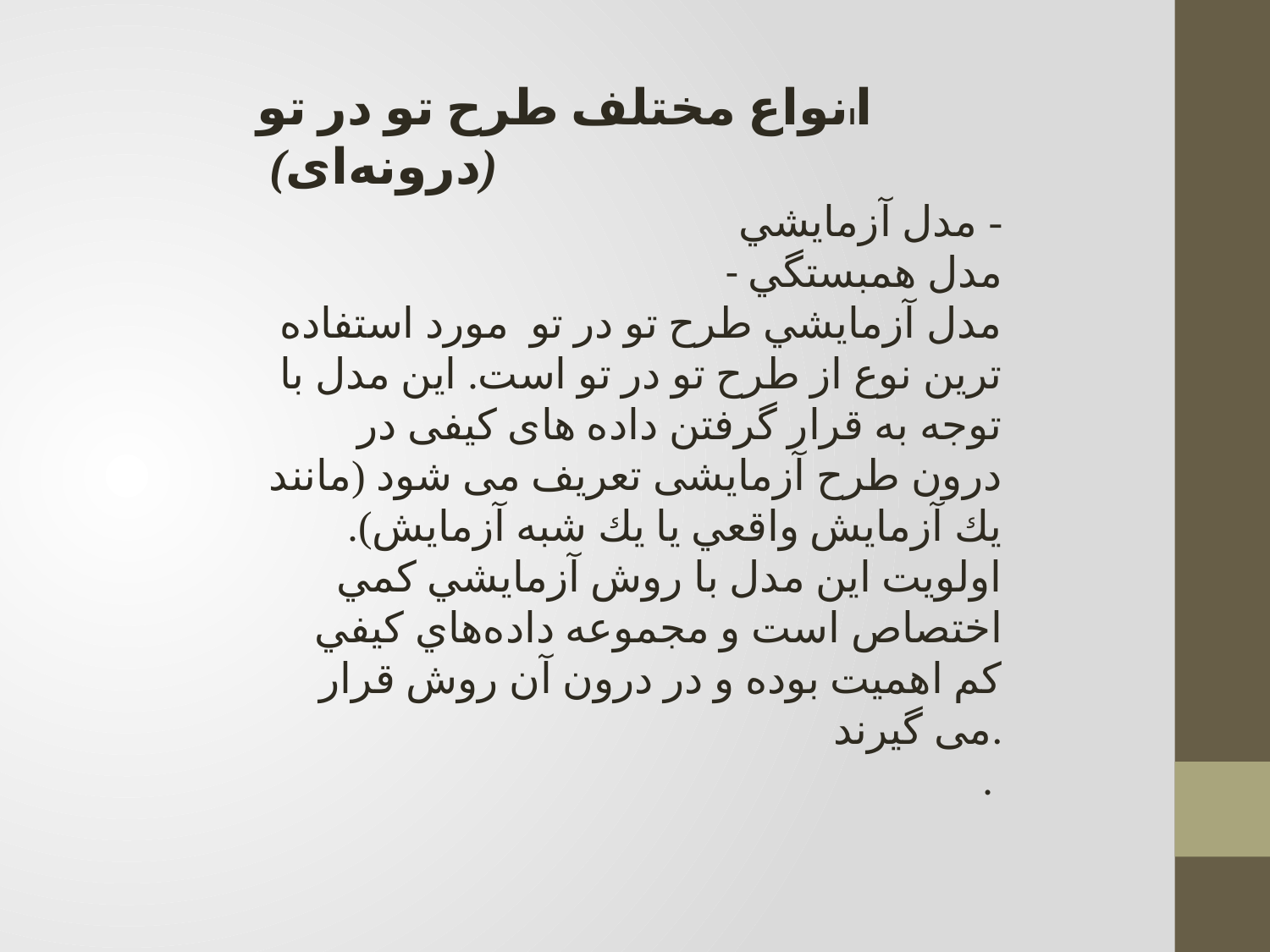

اانواع مختلف طرح تو در تو (درونه‌ای)
- مدل آزمايشي
 - مدل همبستگي
 مدل آزمايشي طرح تو در تو  مورد استفاده ترین نوع از طرح تو در تو است. اين مدل با توجه به قرار گرفتن داده های کیفی در درون طرح آزمایشی تعریف می شود (مانند يك آزمايش واقعي يا يك شبه آزمايش). اولويت اين مدل با روش آزمايشي كمي اختصاص است و مجموعه داده‌هاي كيفي کم اهمیت بوده و در درون آن روش قرار می گیرند.
.